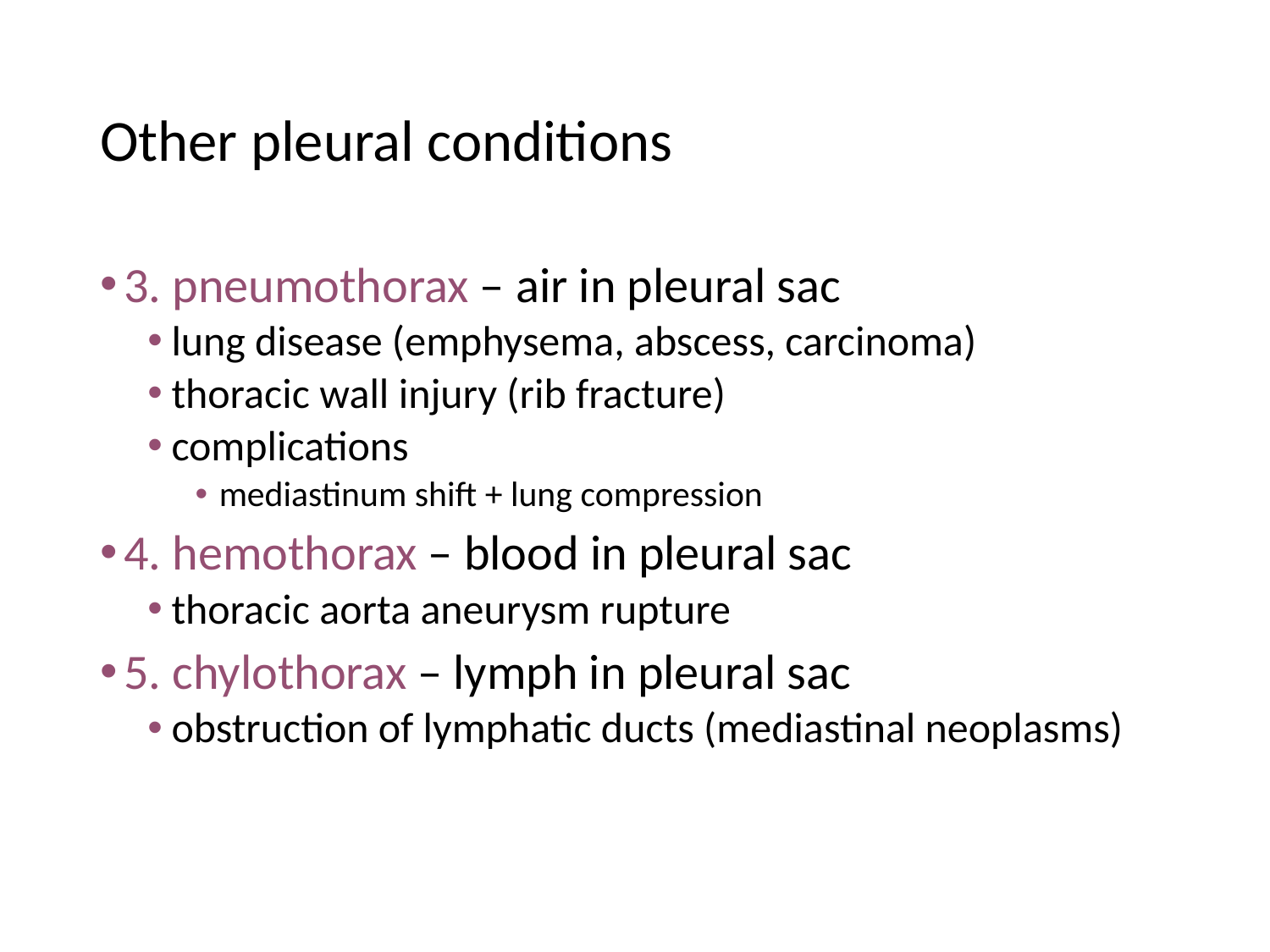

# Other pleural conditions
3. pneumothorax – air in pleural sac
lung disease (emphysema, abscess, carcinoma)
thoracic wall injury (rib fracture)
complications
mediastinum shift + lung compression
4. hemothorax – blood in pleural sac
thoracic aorta aneurysm rupture
5. chylothorax – lymph in pleural sac
obstruction of lymphatic ducts (mediastinal neoplasms)